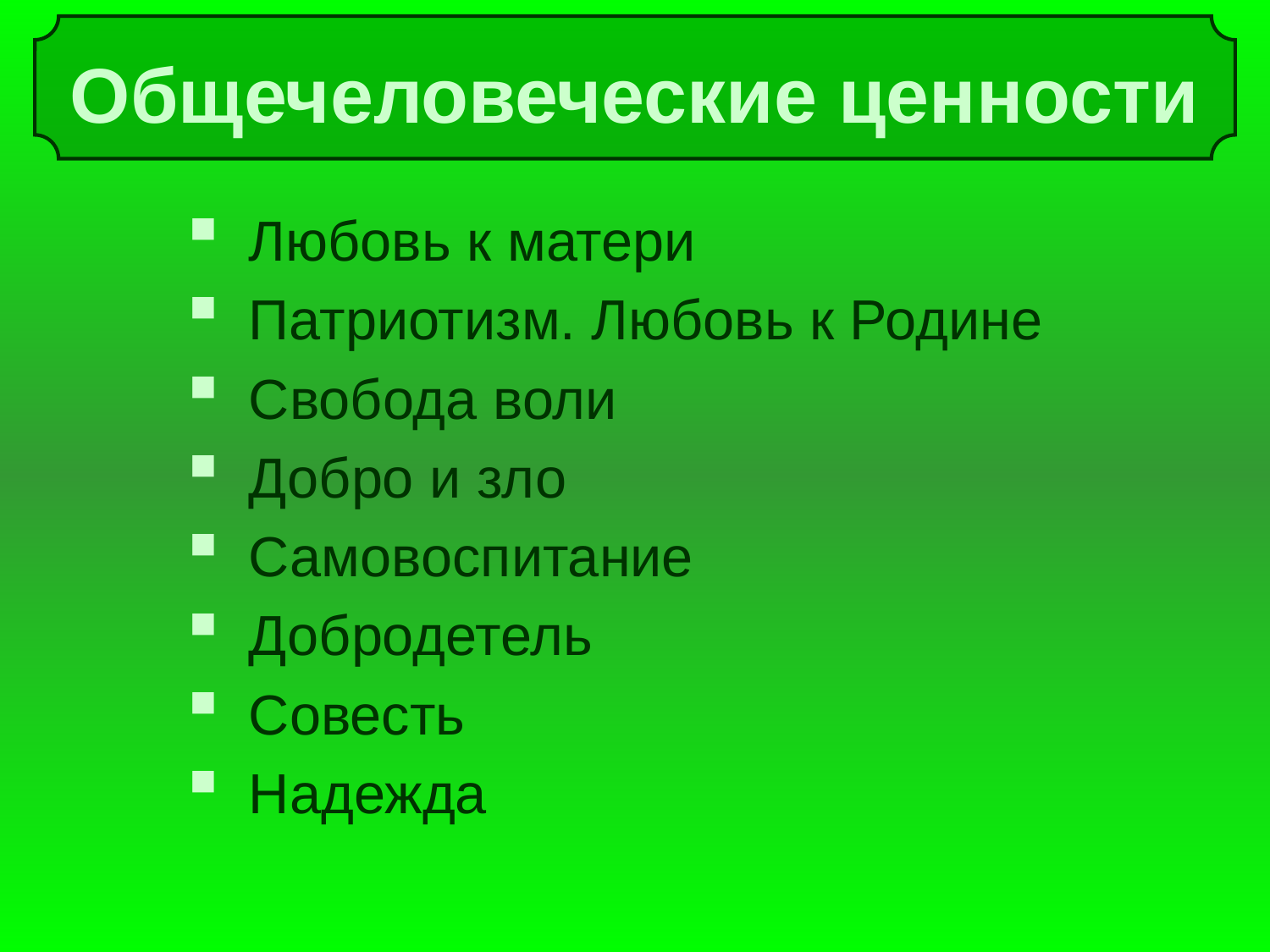

# Общечеловеческие ценности
Любовь к матери
Патриотизм. Любовь к Родине
Свобода воли
Добро и зло
Самовоспитание
Добродетель
Совесть
Надежда